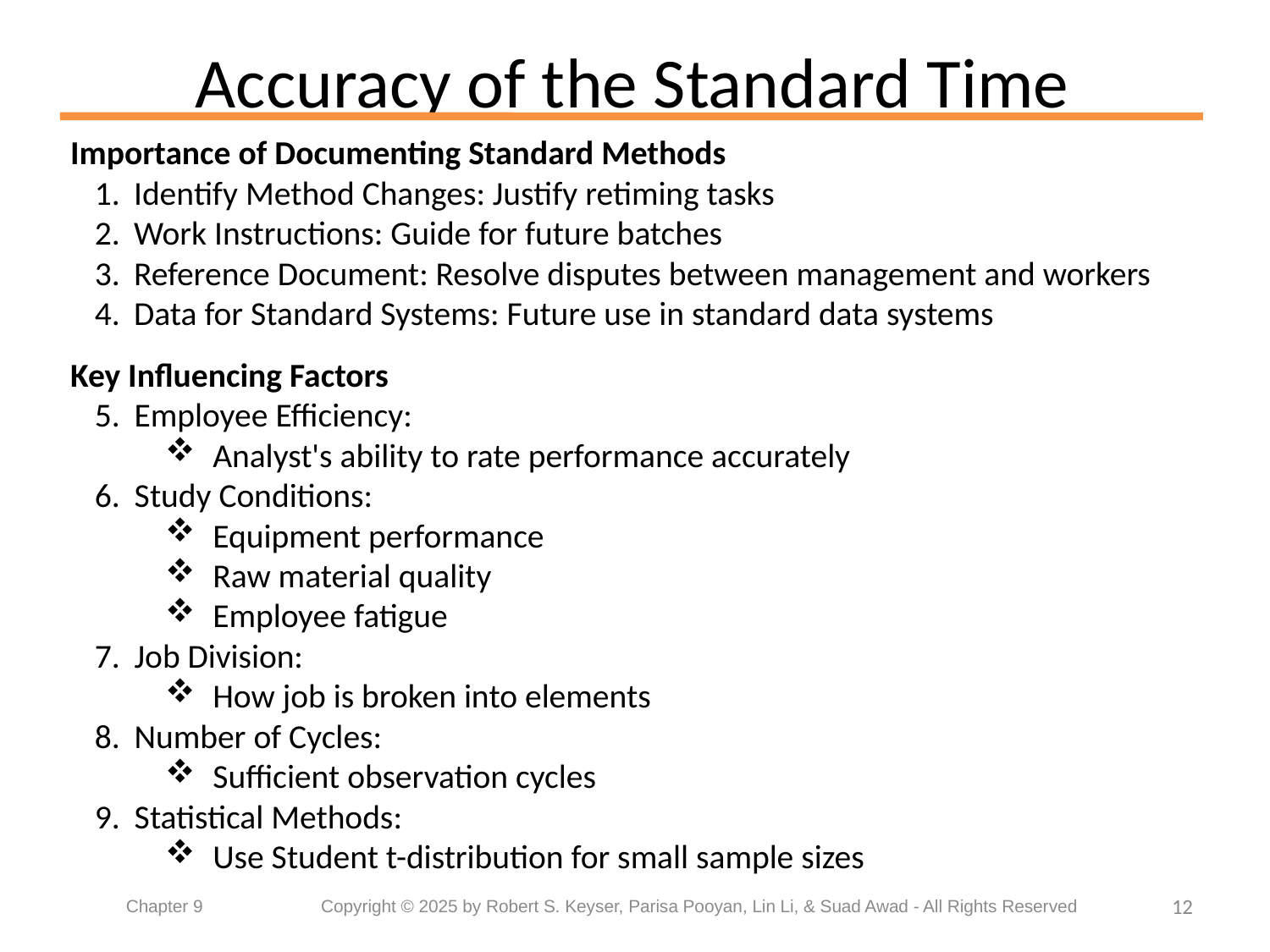

# Accuracy of the Standard Time

Importance of Documenting Standard Methods
Identify Method Changes: Justify retiming tasks
Work Instructions: Guide for future batches
Reference Document: Resolve disputes between management and workers
Data for Standard Systems: Future use in standard data systems
Key Influencing Factors
Employee Efficiency:
Analyst's ability to rate performance accurately
Study Conditions:
Equipment performance
Raw material quality
Employee fatigue
Job Division:
How job is broken into elements
Number of Cycles:
Sufficient observation cycles
Statistical Methods:
Use Student t-distribution for small sample sizes
12
Chapter 9	              Copyright © 2025 by Robert S. Keyser, Parisa Pooyan, Lin Li, & Suad Awad - All Rights Reserved